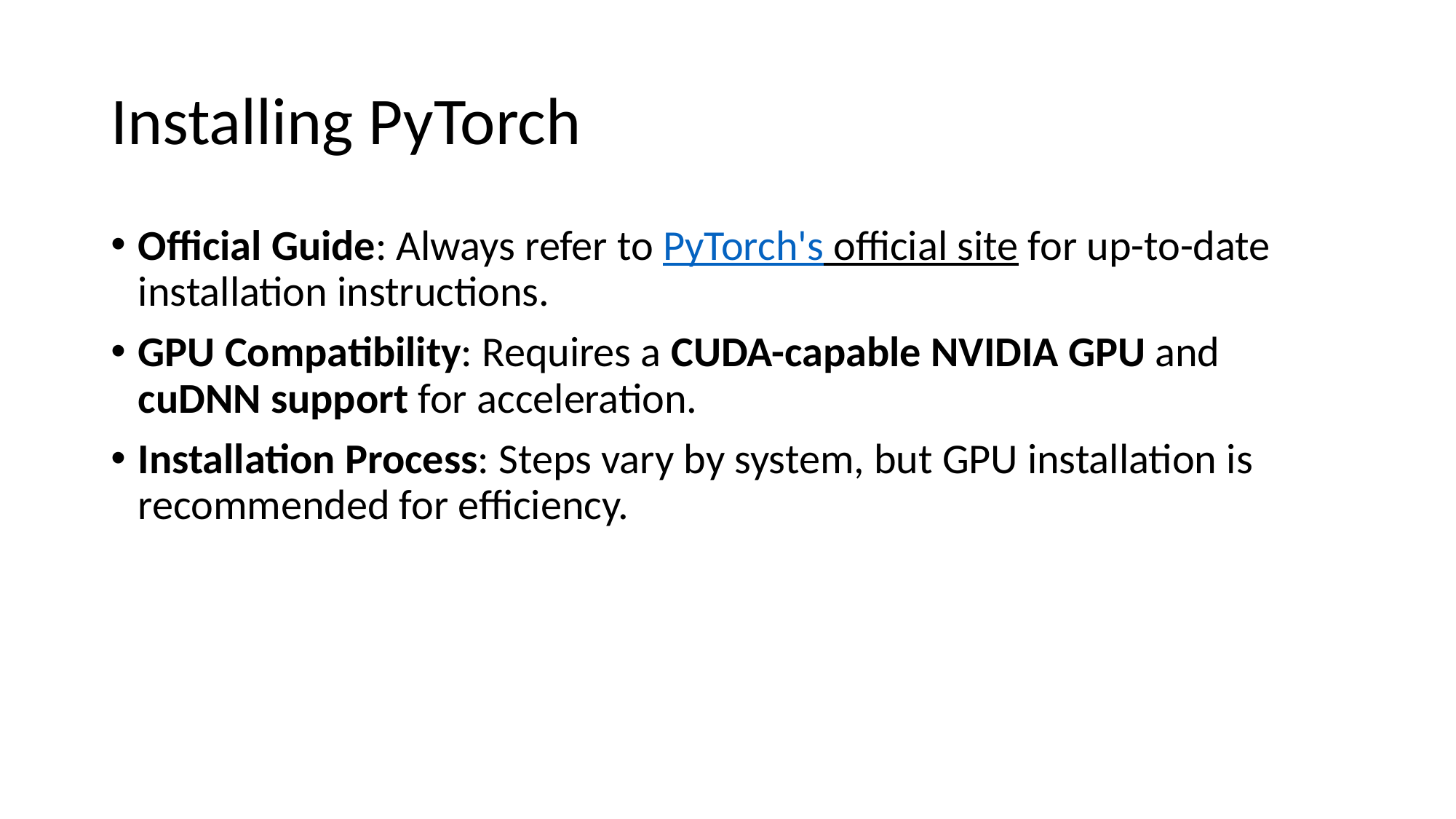

# Installing PyTorch
Official Guide: Always refer to PyTorch's official site for up-to-date installation instructions.
GPU Compatibility: Requires a CUDA-capable NVIDIA GPU and cuDNN support for acceleration.
Installation Process: Steps vary by system, but GPU installation is recommended for efficiency.